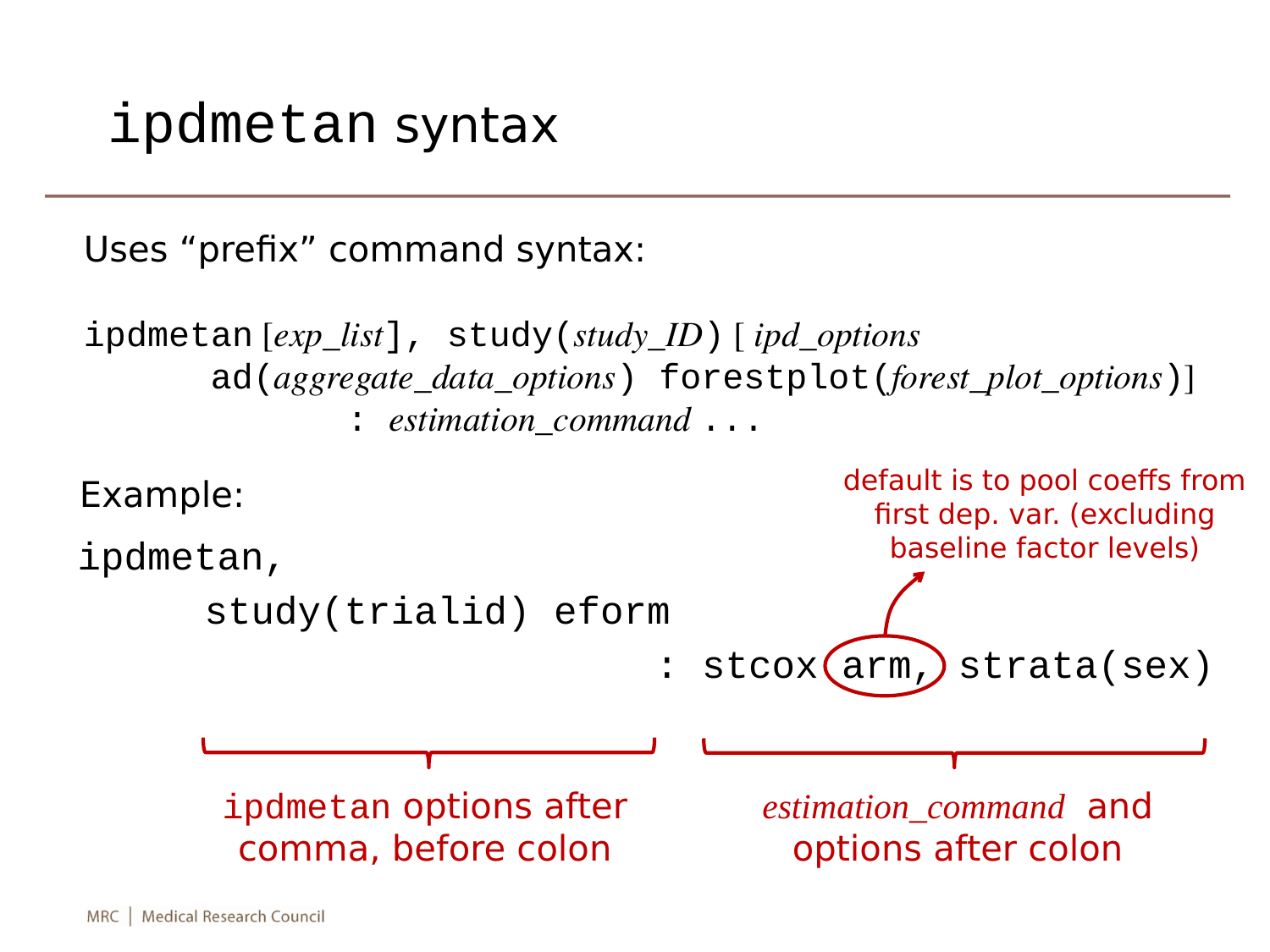

# ipdmetan syntax
Uses “prefix” command syntax:

ipdmetan [exp_list], study(study_ID) [ ipd_options
	ad(aggregate_data_options) forestplot(forest_plot_options)]
		 : estimation_command ...

default is to pool coeffs from first dep. var. (excluding baseline factor levels)
Example:

ipdmetan,
	study(trialid) eform
				   : stcox arm, strata(sex)

ipdmetan options after comma, before colon
estimation_command and options after colon